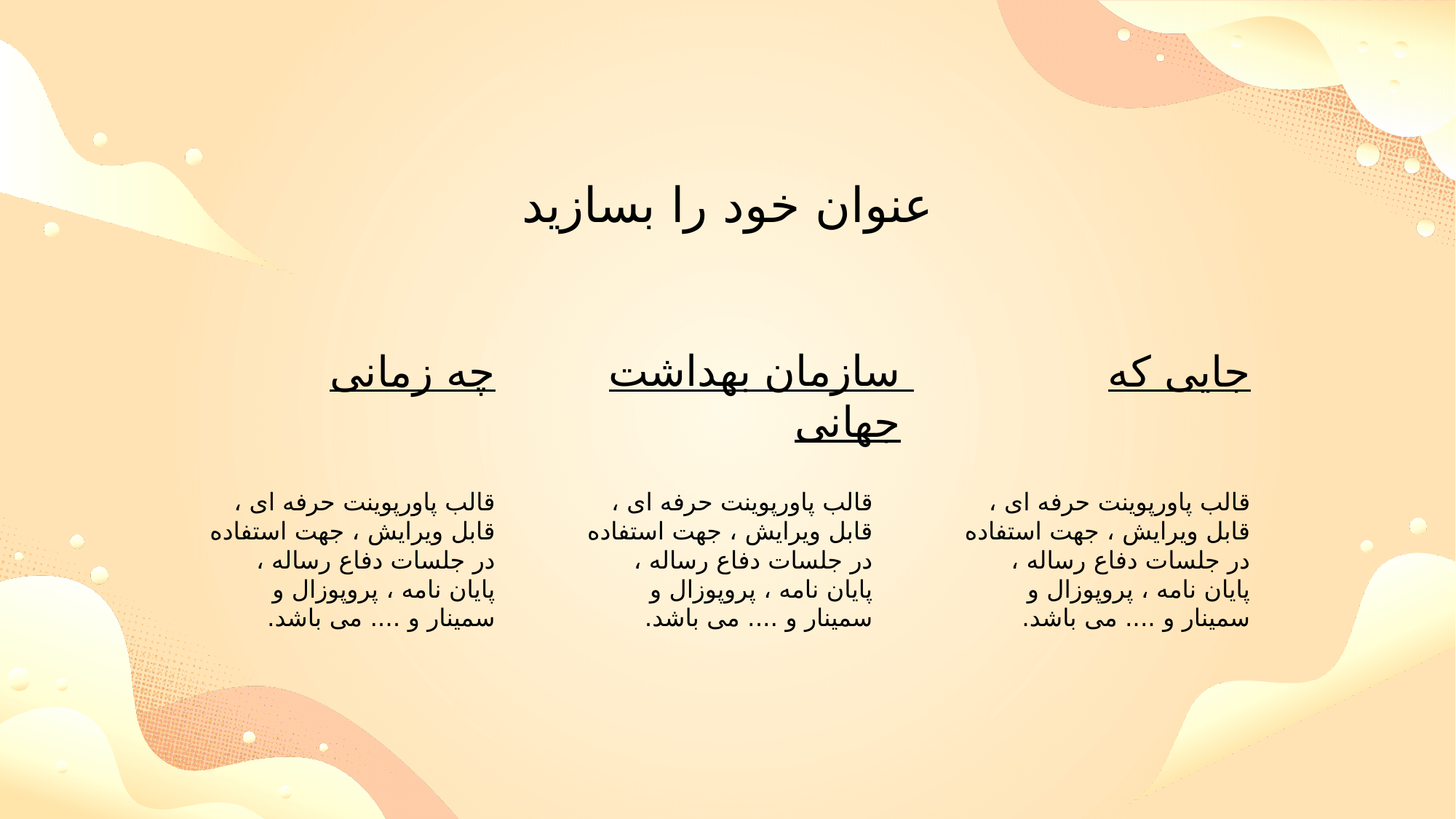

عنوان خود را بسازید
چه زمانی
سازمان بهداشت جهانی
جایی که
قالب پاورپوينت حرفه ای ، قابل ویرایش ، جهت استفاده در جلسات دفاع رساله ، پایان نامه ، پروپوزال و سمینار و .... می باشد.
قالب پاورپوينت حرفه ای ، قابل ویرایش ، جهت استفاده در جلسات دفاع رساله ، پایان نامه ، پروپوزال و سمینار و .... می باشد.
قالب پاورپوينت حرفه ای ، قابل ویرایش ، جهت استفاده در جلسات دفاع رساله ، پایان نامه ، پروپوزال و سمینار و .... می باشد.